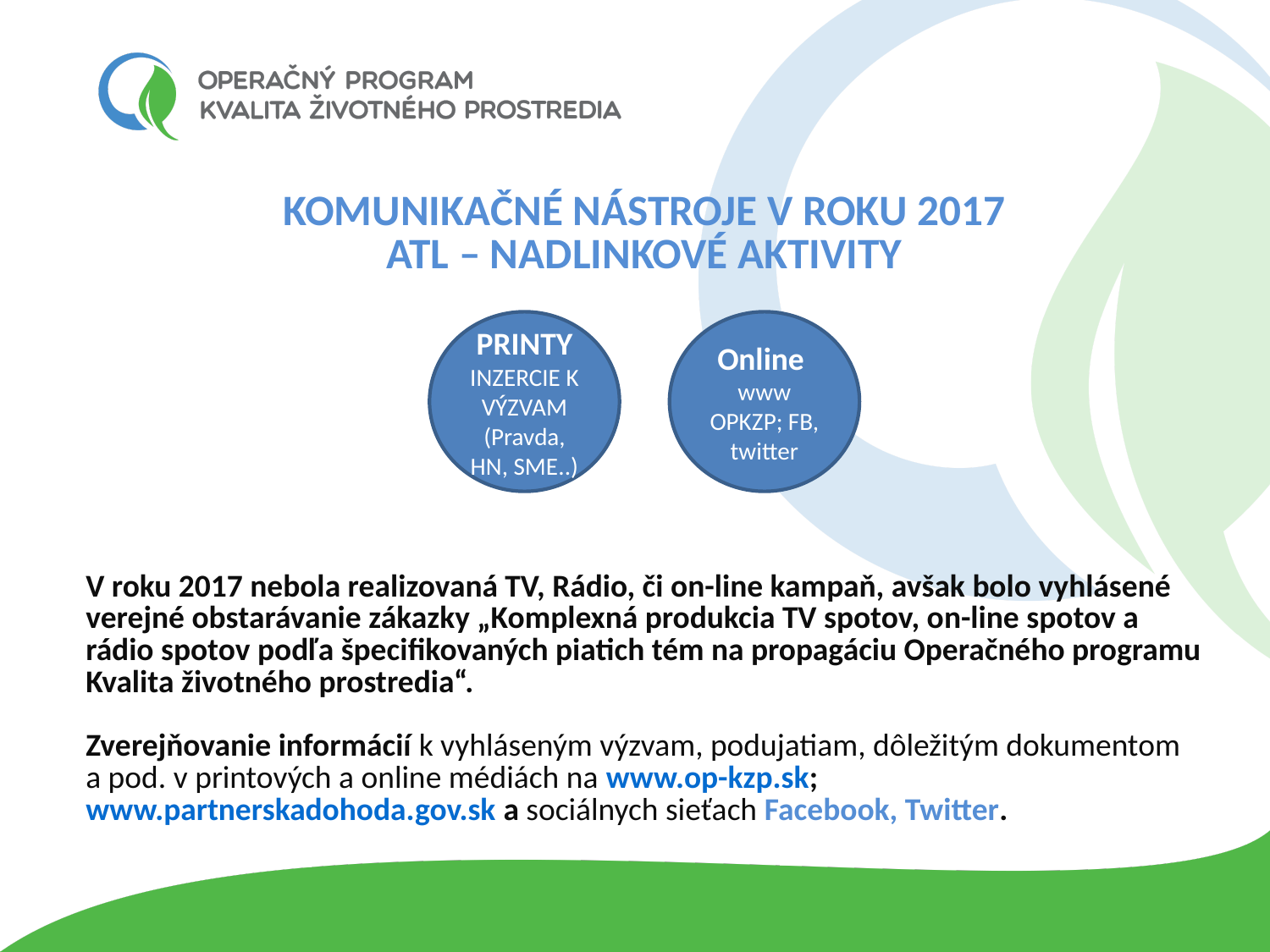

KOMUNIKAČNÉ NÁSTROJE V ROKU 2017
ATL – NADLINKOVÉ AKTIVITY

V roku 2017 nebola realizovaná TV, Rádio, či on-line kampaň, avšak bolo vyhlásené verejné obstarávanie zákazky „Komplexná produkcia TV spotov, on-line spotov a rádio spotov podľa špecifikovaných piatich tém na propagáciu Operačného programu Kvalita životného prostredia“.
Zverejňovanie informácií k vyhláseným výzvam, podujatiam, dôležitým dokumentom a pod. v printových a online médiách na www.op-kzp.sk; www.partnerskadohoda.gov.sk a sociálnych sieťach Facebook, Twitter.

PRINTY INZERCIE K VÝZVAM (Pravda, HN, SME..)
Online
www OPKZP; FB, twitter